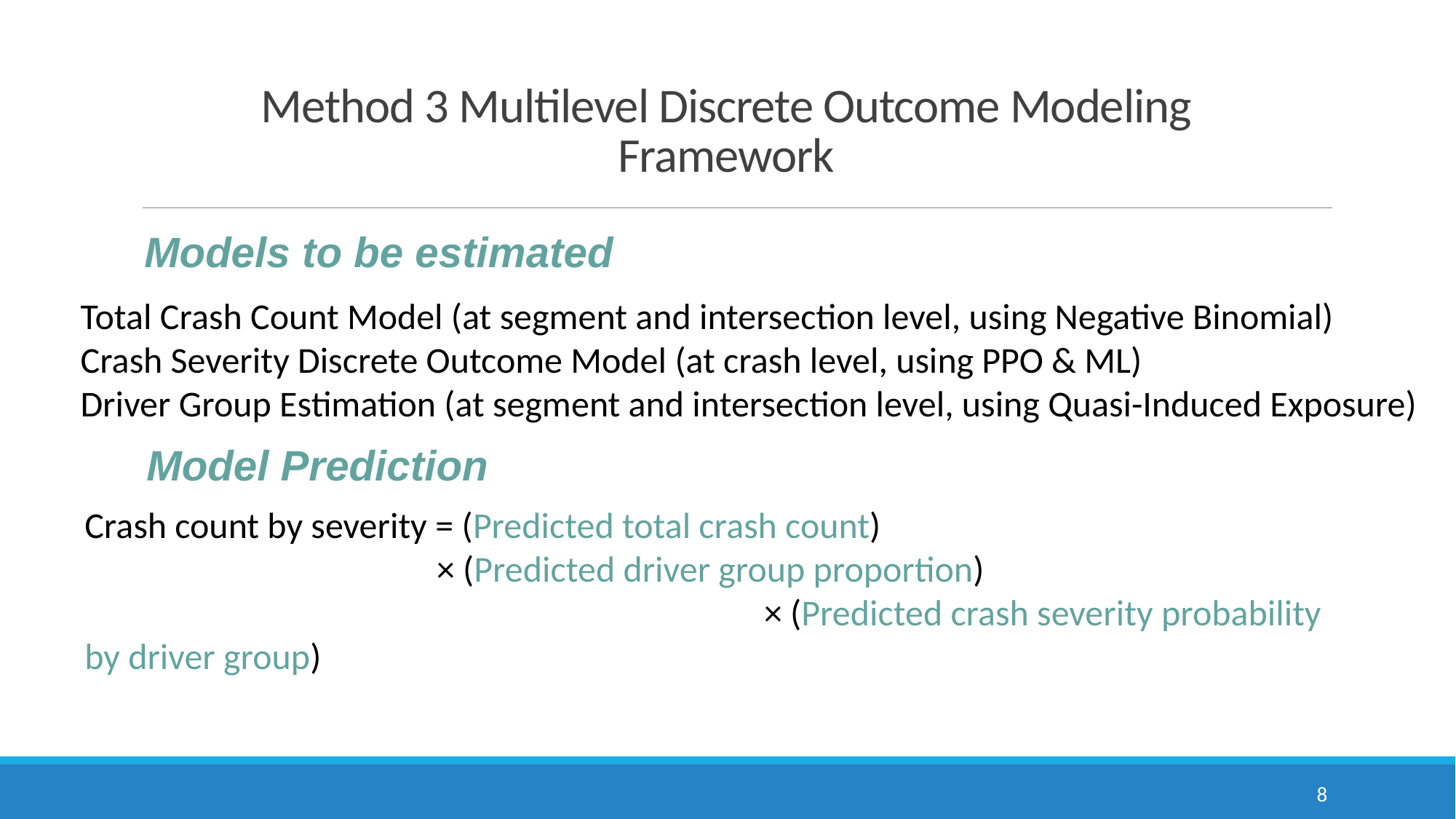

Method 3 Multilevel Discrete Outcome Modeling Framework
Models to be estimated
Total Crash Count Model (at segment and intersection level, using Negative Binomial)
Crash Severity Discrete Outcome Model (at crash level, using PPO & ML)
Driver Group Estimation (at segment and intersection level, using Quasi-Induced Exposure)
Model Prediction
Crash count by severity = (Predicted total crash count)
                                           × (Predicted driver group proportion)
  					   	   × (Predicted crash severity probability by driver group)
8